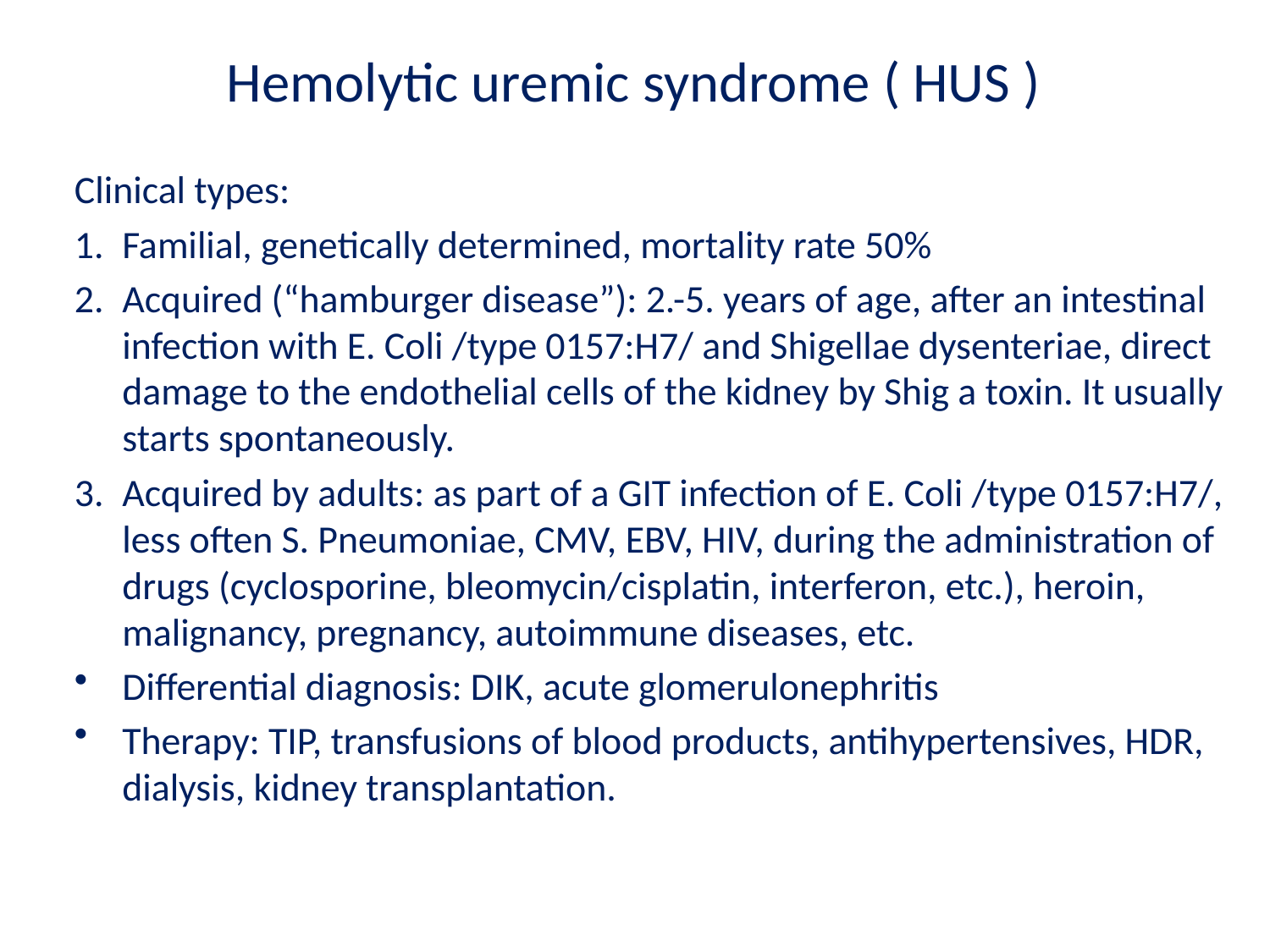

# Hemolytic uremic syndrome ( HUS )
Clinical types:
Familial, genetically determined, mortality rate 50%
Acquired (“hamburger disease”): 2.-5. years of age, after an intestinal infection with E. Coli /type 0157:H7/ and Shigellae dysenteriae, direct damage to the endothelial cells of the kidney by Shig a toxin. It usually starts spontaneously.
Acquired by adults: as part of a GIT infection of E. Coli /type 0157:H7/, less often S. Pneumoniae, CMV, EBV, HIV, during the administration of drugs (cyclosporine, bleomycin/cisplatin, interferon, etc.), heroin, malignancy, pregnancy, autoimmune diseases, etc.
Differential diagnosis: DIK, acute glomerulonephritis
Therapy: TIP, transfusions of blood products, antihypertensives, HDR, dialysis, kidney transplantation.